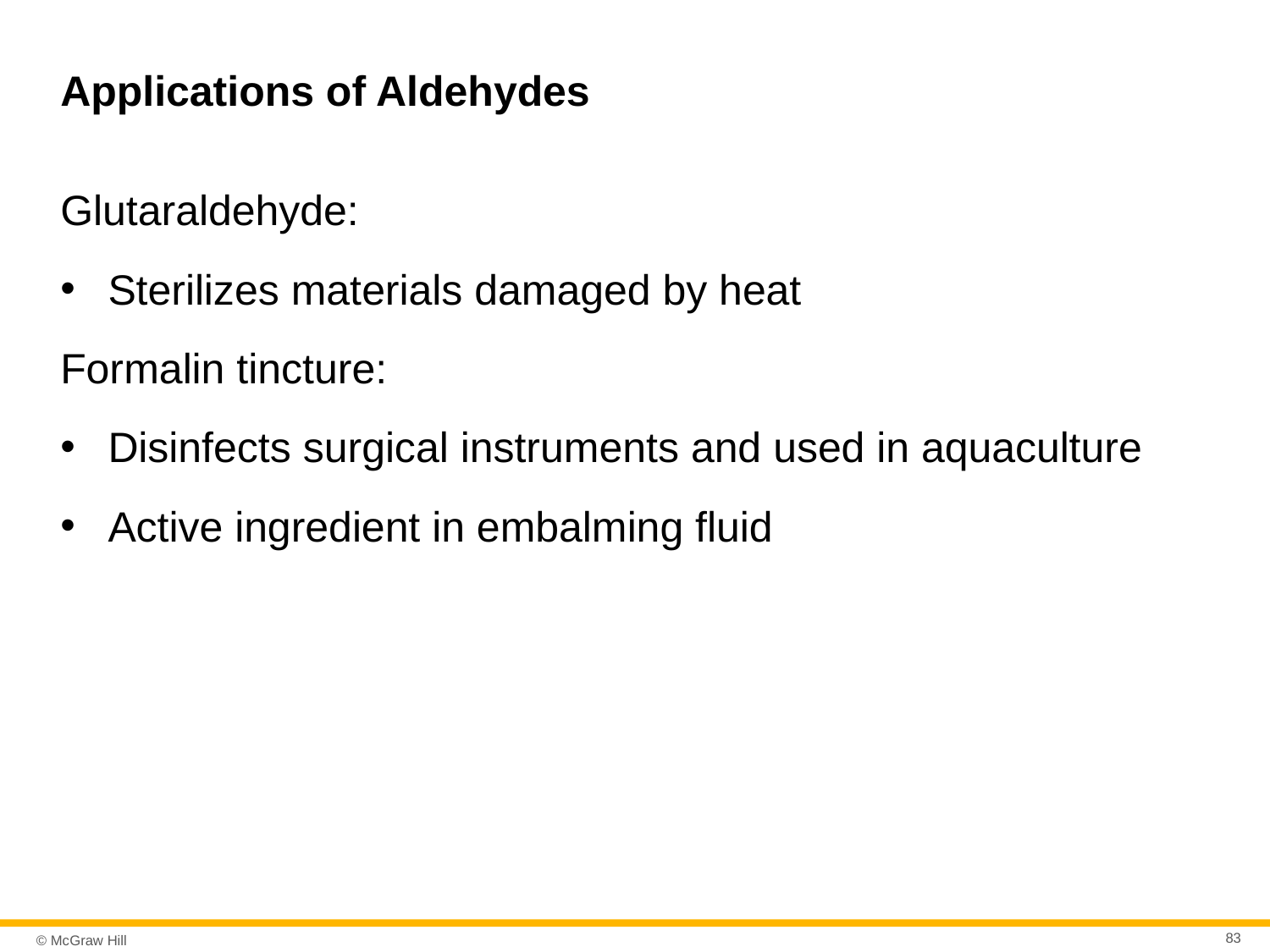

# Applications of Aldehydes
Glutaraldehyde:
Sterilizes materials damaged by heat
Formalin tincture:
Disinfects surgical instruments and used in aquaculture
Active ingredient in embalming fluid